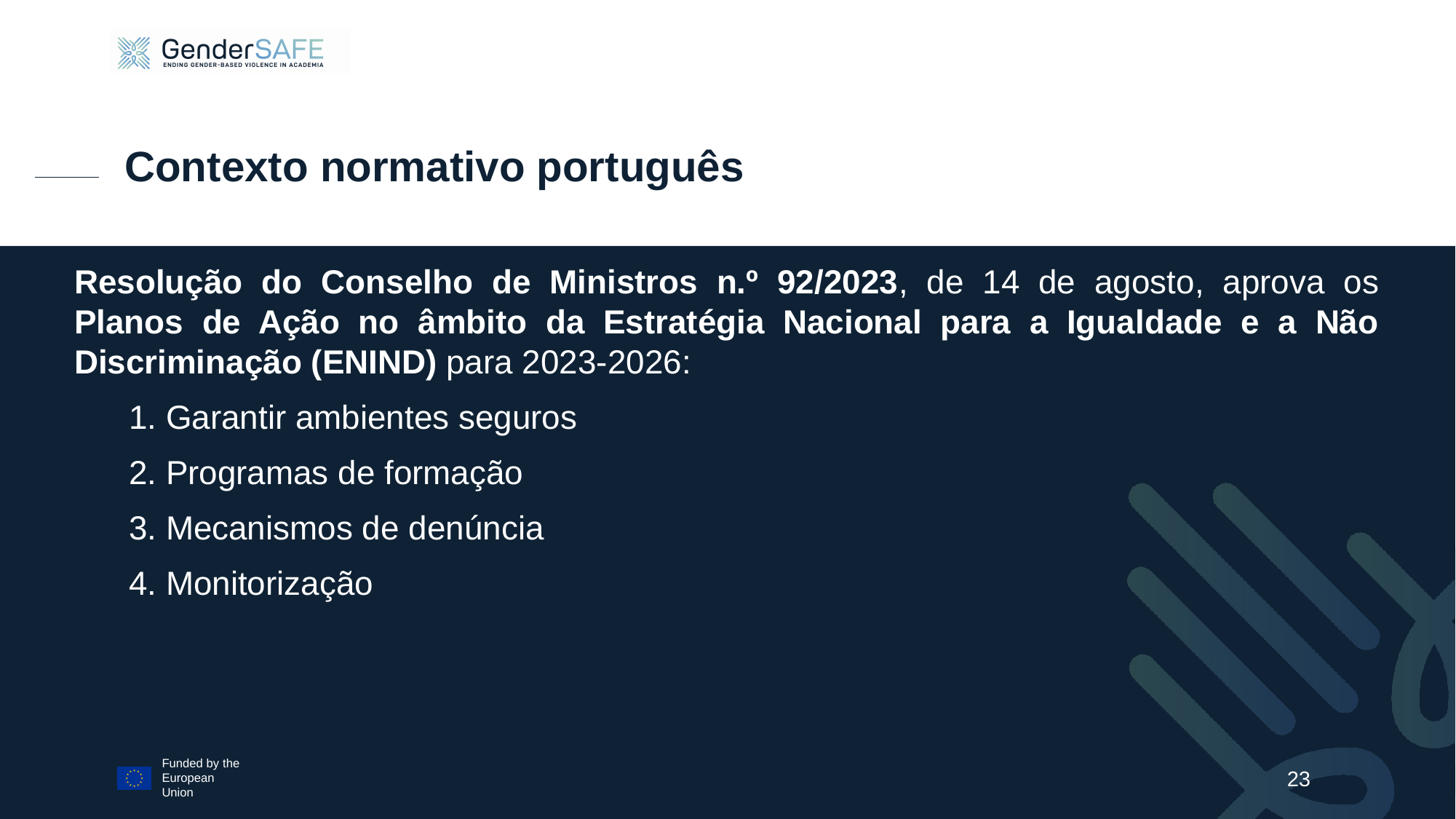

# Contexto normativo português
Resolução do Conselho de Ministros n.º 92/2023, de 14 de agosto, aprova os Planos de Ação no âmbito da Estratégia Nacional para a Igualdade e a Não Discriminação (ENIND) para 2023-2026:
1. Garantir ambientes seguros
2. Programas de formação
3. Mecanismos de denúncia
4. Monitorização